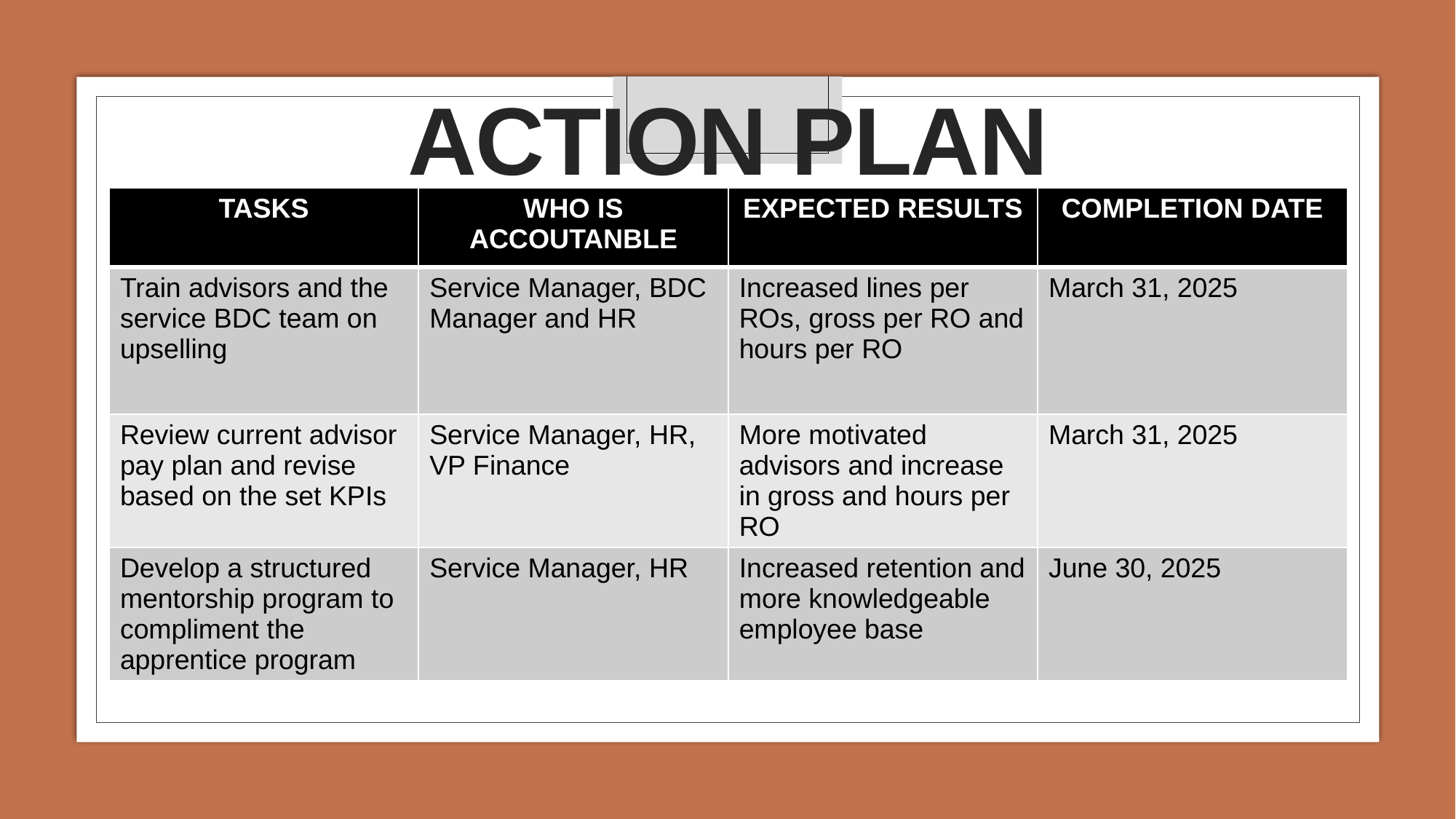

# Action plan

| TASKS | WHO IS ACCOUTANBLE | EXPECTED RESULTS | COMPLETION DATE |
| --- | --- | --- | --- |
| Train advisors and the service BDC team on upselling | Service Manager, BDC Manager and HR | Increased lines per ROs, gross per RO and hours per RO | March 31, 2025 |
| Review current advisor pay plan and revise based on the set KPIs | Service Manager, HR, VP Finance | More motivated advisors and increase in gross and hours per RO | March 31, 2025 |
| Develop a structured mentorship program to compliment the apprentice program | Service Manager, HR | Increased retention and more knowledgeable employee base | June 30, 2025 |